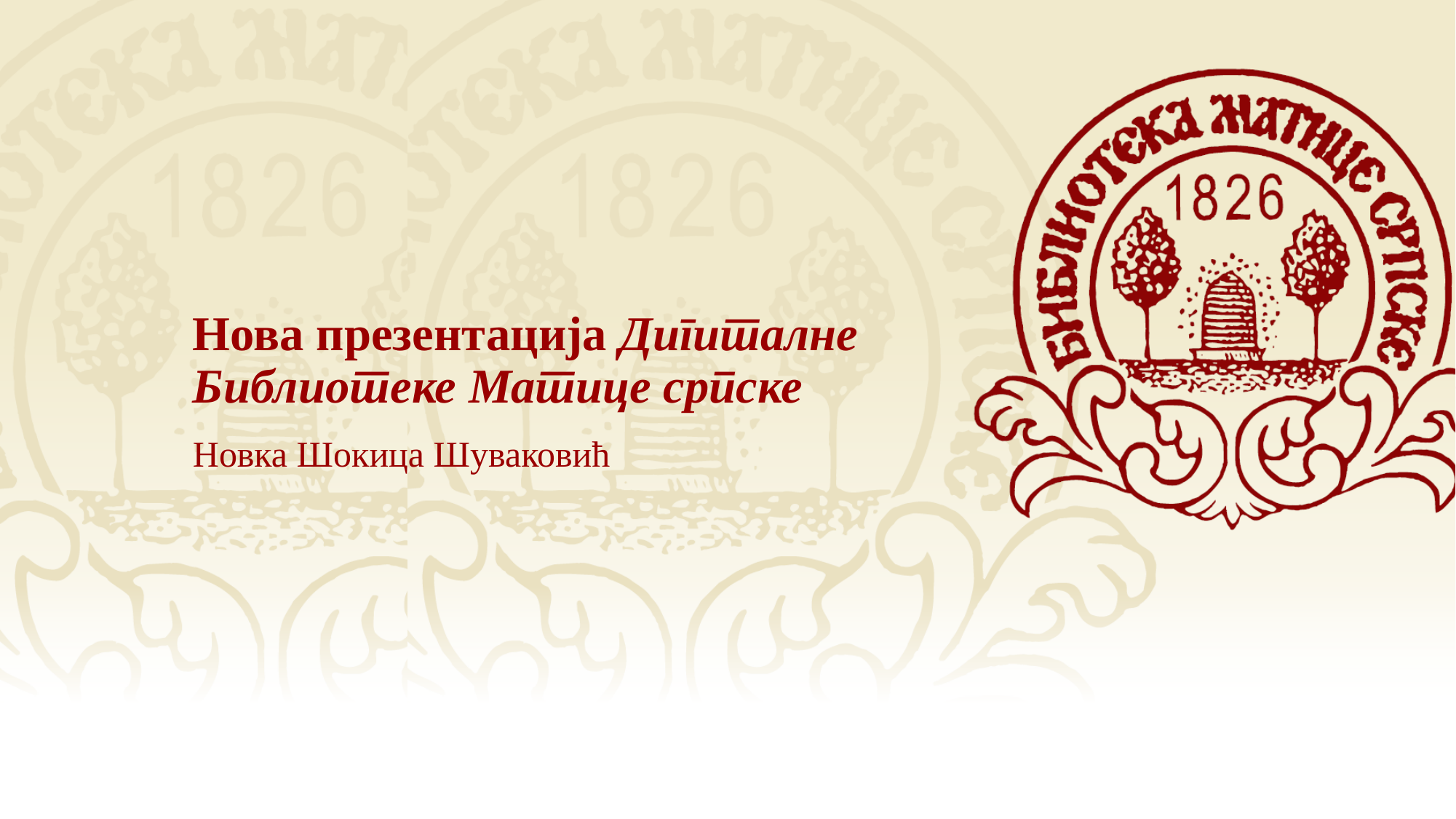

# Нова презентација Дигиталне Библиотеке Матице српске
Новка Шокица Шуваковић